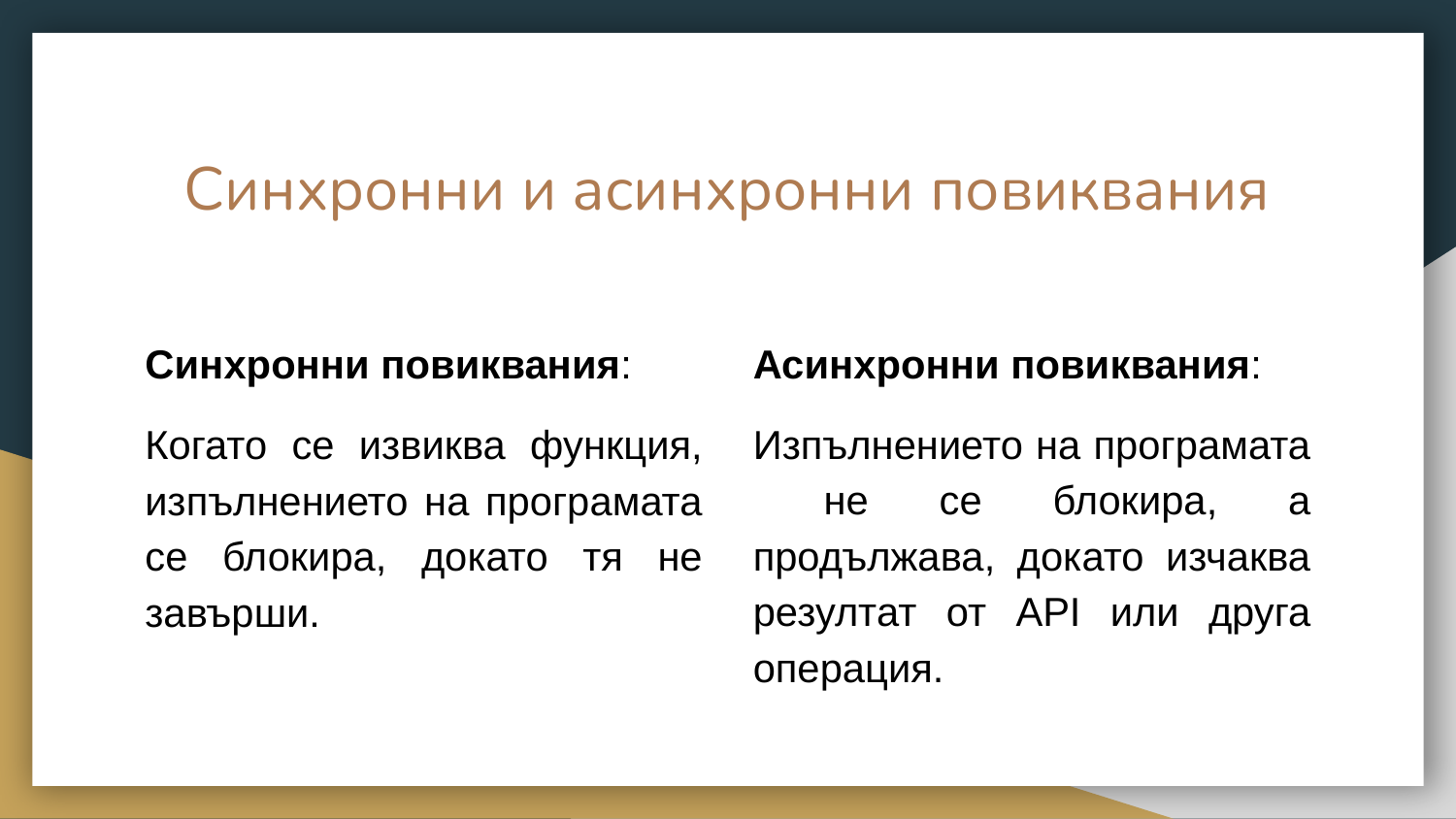

# Синхронни и асинхронни повиквания
Синхронни повиквания:
Когато се извиква функция, изпълнението на програмата се блокира, докато тя не завърши.

Асинхронни повиквания:
Изпълнението на програмата  не се блокира, а продължава, докато изчаква резултат от API или друга операция.